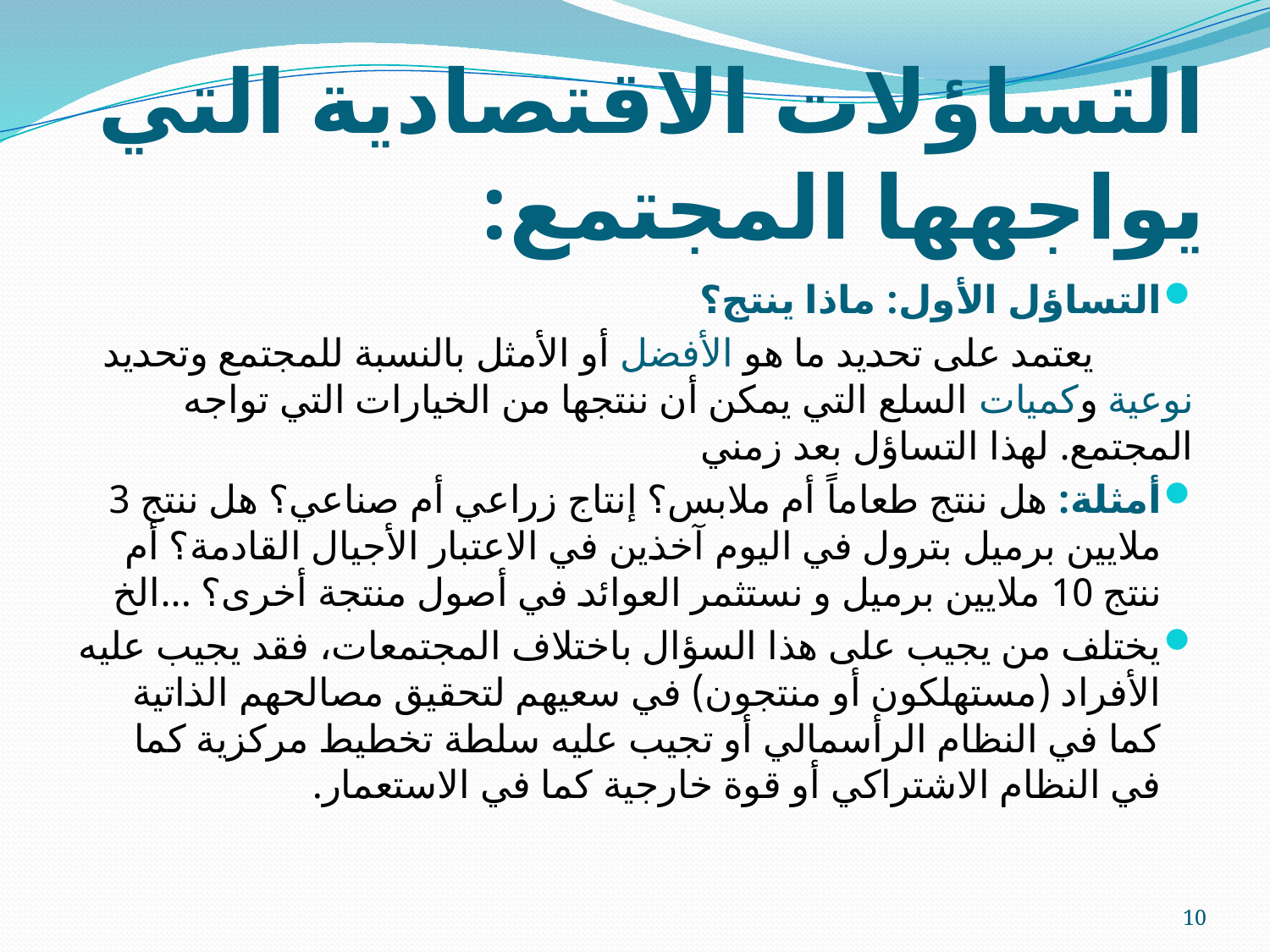

# التساؤلات الاقتصادية التي يواجهها المجتمع:
التساؤل الأول: ماذا ينتج؟
          يعتمد على تحديد ما هو الأفضل أو الأمثل بالنسبة للمجتمع وتحديد نوعية وكميات السلع التي يمكن أن ننتجها من الخيارات التي تواجه المجتمع. لهذا التساؤل بعد زمني
أمثلة: هل ننتج طعاماً أم ملابس؟ إنتاج زراعي أم صناعي؟ هل ننتج 3 ملايين برميل بترول في اليوم آخذين في الاعتبار الأجيال القادمة؟ أم ننتج 10 ملايين برميل و نستثمر العوائد في أصول منتجة أخرى؟ ...الخ
يختلف من يجيب على هذا السؤال باختلاف المجتمعات، فقد يجيب عليه الأفراد (مستهلكون أو منتجون) في سعيهم لتحقيق مصالحهم الذاتية كما في النظام الرأسمالي أو تجيب عليه سلطة تخطيط مركزية كما في النظام الاشتراكي أو قوة خارجية كما في الاستعمار.

10